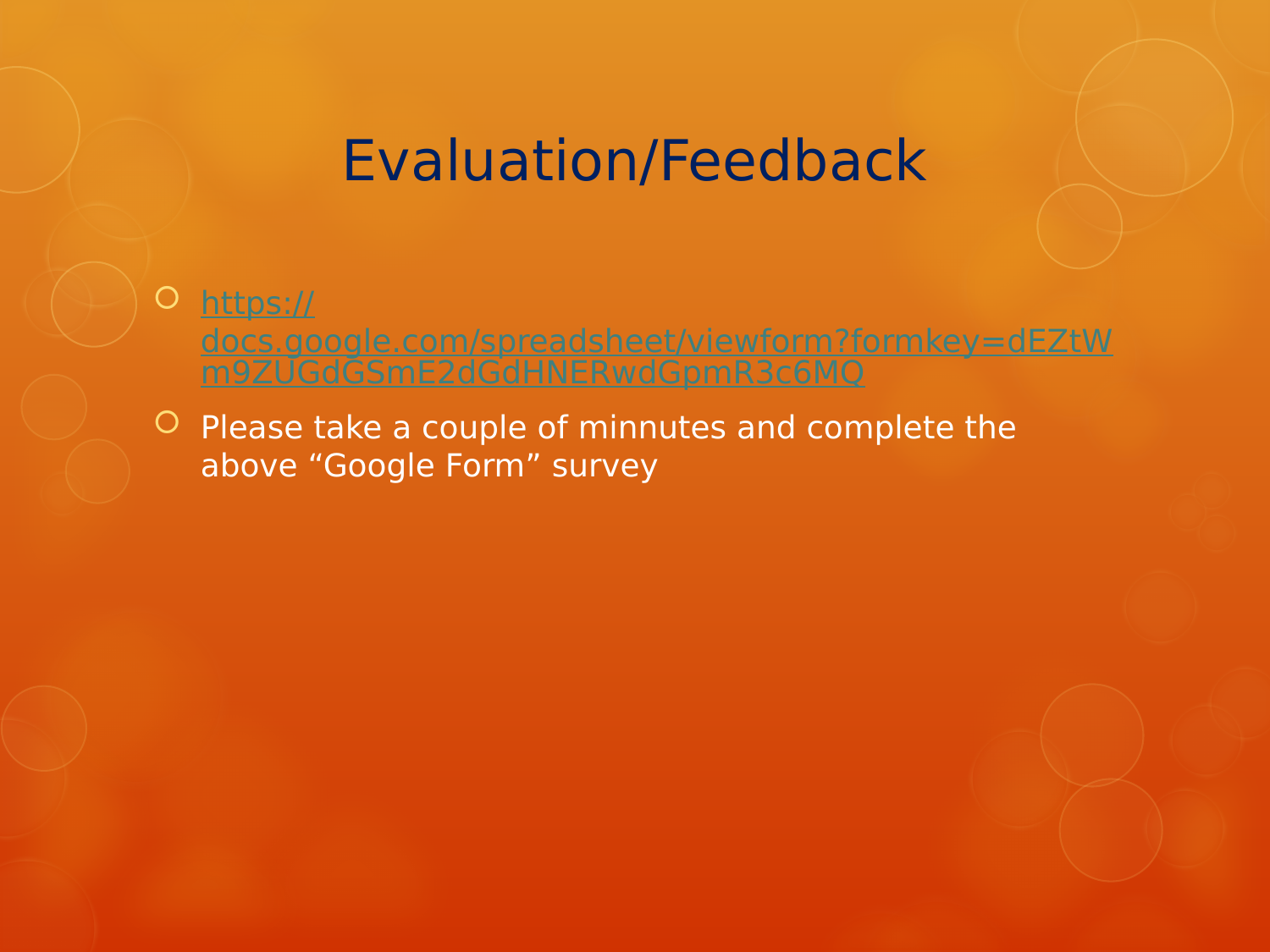

# Evaluation/Feedback

https://docs.google.com/spreadsheet/viewform?formkey=dEZtWm9ZUGdGSmE2dGdHNERwdGpmR3c6MQ
Please take a couple of minnutes and complete the above “Google Form” survey